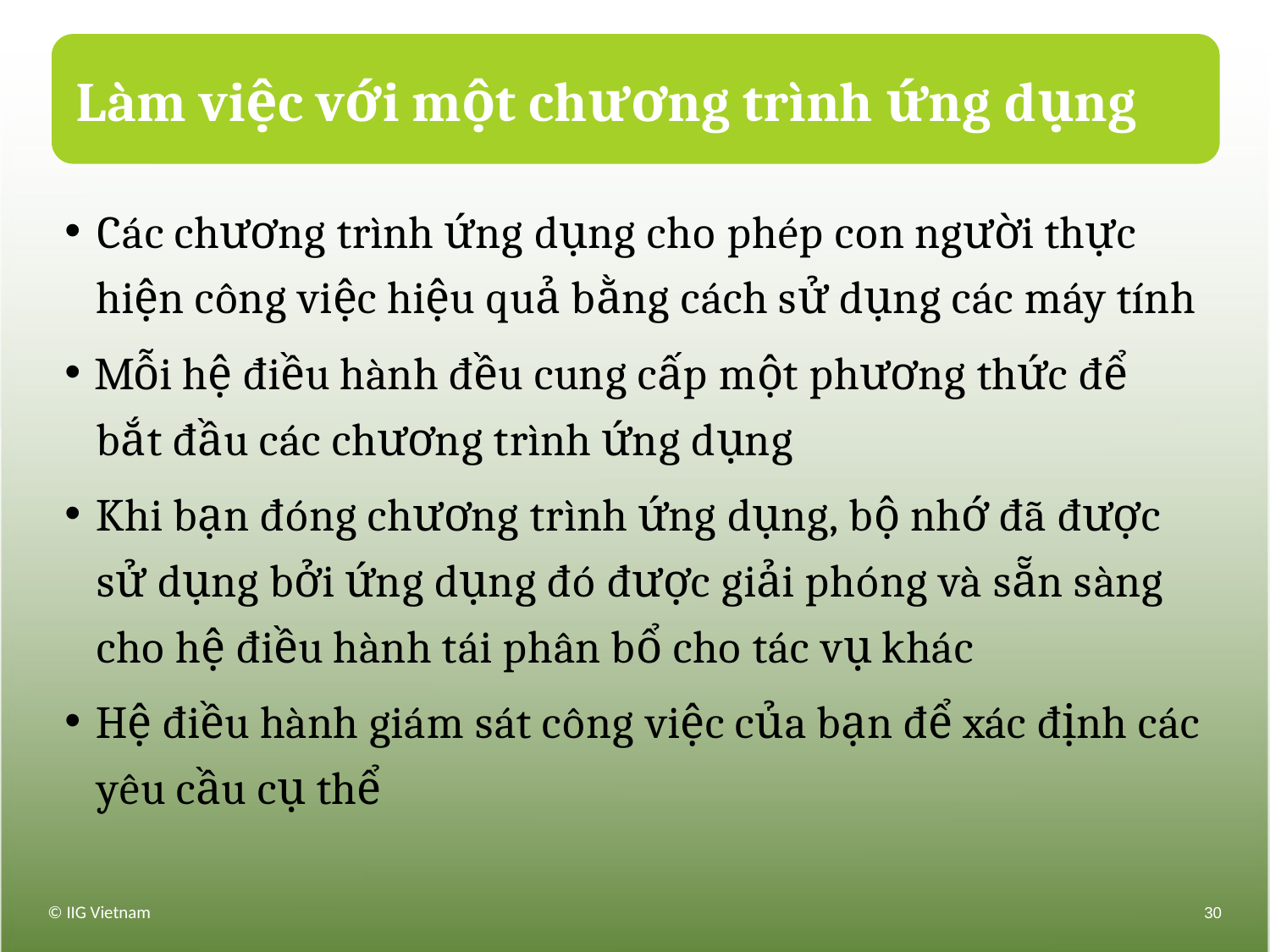

# Làm việc với một chương trình ứng dụng
Các chương trình ứng dụng cho phép con người thực hiện công việc hiệu quả bằng cách sử dụng các máy tính
Mỗi hệ điều hành đều cung cấp một phương thức để bắt đầu các chương trình ứng dụng
Khi bạn đóng chương trình ứng dụng, bộ nhớ đã được sử dụng bởi ứng dụng đó được giải phóng và sẵn sàng cho hệ điều hành tái phân bổ cho tác vụ khác
Hệ điều hành giám sát công việc của bạn để xác định các yêu cầu cụ thể
© IIG Vietnam
30